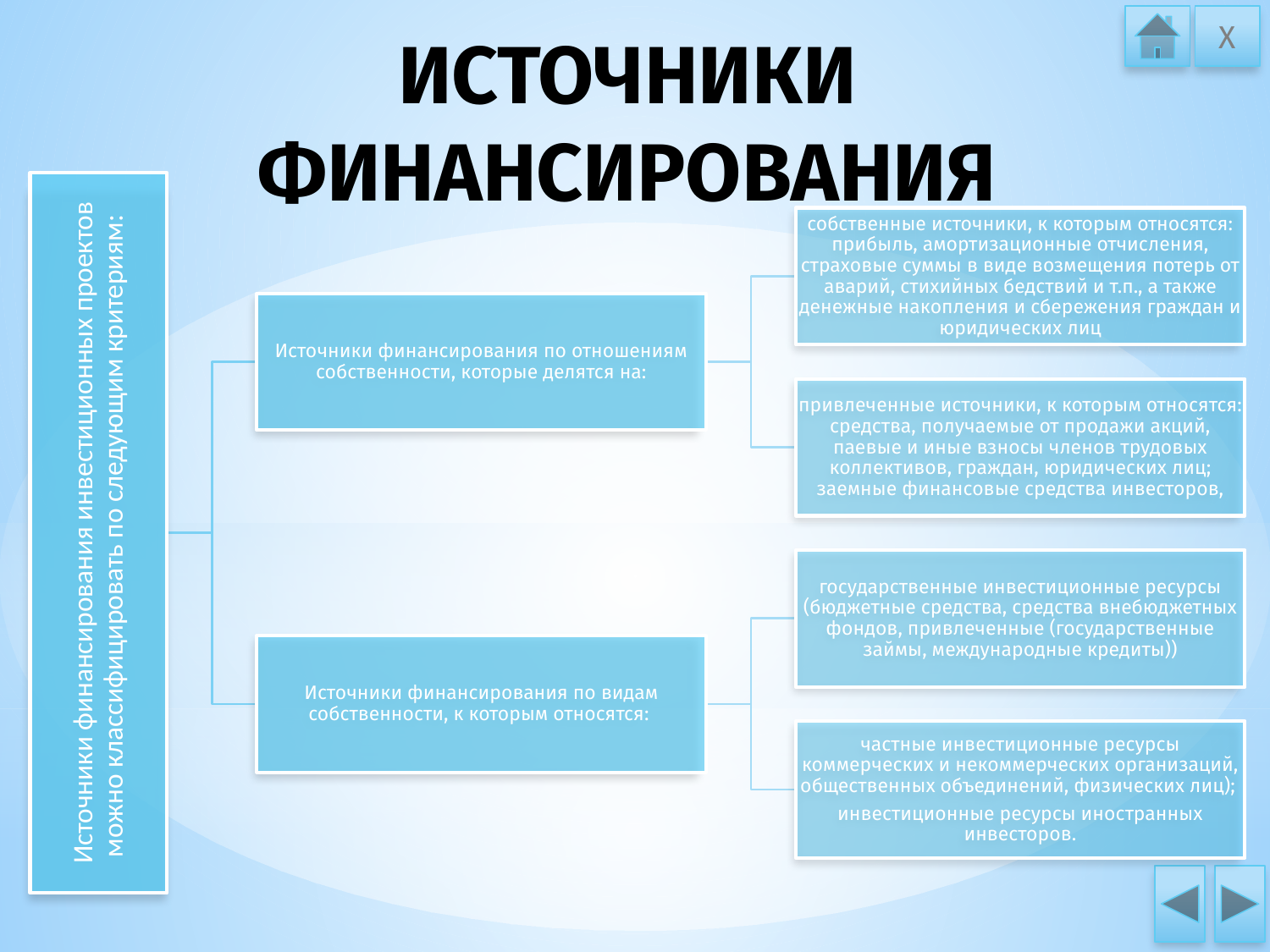

Х

# ИСТОЧНИКИ ФИНАНСИРОВАНИЯ

Источники финансирования инвестиционных проектов можно классифицировать по следующим критериям:
Источники финансирования по отношениям собственности, которые делятся на:
собственные источники, к которым относятся: прибыль, амортизационные отчисления, страховые суммы в виде возмещения потерь от аварий, стихийных бедствий и т.п., а также денежные накопления и сбережения граждан и юридических лиц
привлеченные источники, к которым относятся: средства, получаемые от продажи акций, паевые и иные взносы членов трудовых коллективов, граждан, юридических лиц; заемные финансовые средства инвесторов,
Источники финансирования по видам собственности, к которым относятся:
государственные инвестиционные ресурсы (бюджетные средства, средства внебюджетных фондов, привлеченные (государственные займы, международные кредиты))
частные инвестиционные ресурсы коммерческих и некоммерческих организаций, общественных объединений, физических лиц);
инвестиционные ресурсы иностранных инвесторов.